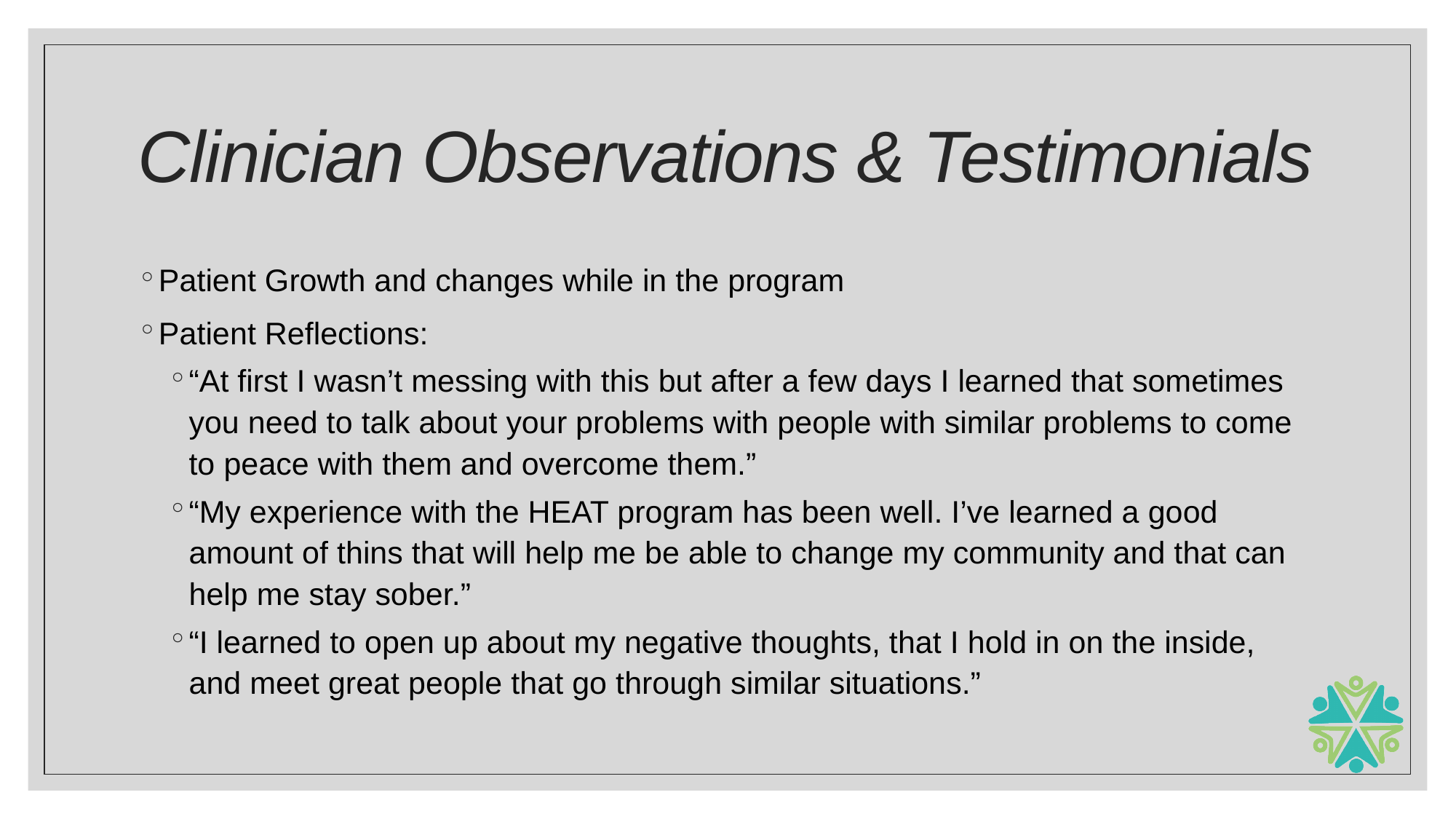

# Clinician Observations & Testimonials
Patient Growth and changes while in the program
Patient Reflections:
“At first I wasn’t messing with this but after a few days I learned that sometimes you need to talk about your problems with people with similar problems to come to peace with them and overcome them.”
“My experience with the HEAT program has been well. I’ve learned a good amount of thins that will help me be able to change my community and that can help me stay sober.”
“I learned to open up about my negative thoughts, that I hold in on the inside, and meet great people that go through similar situations.”